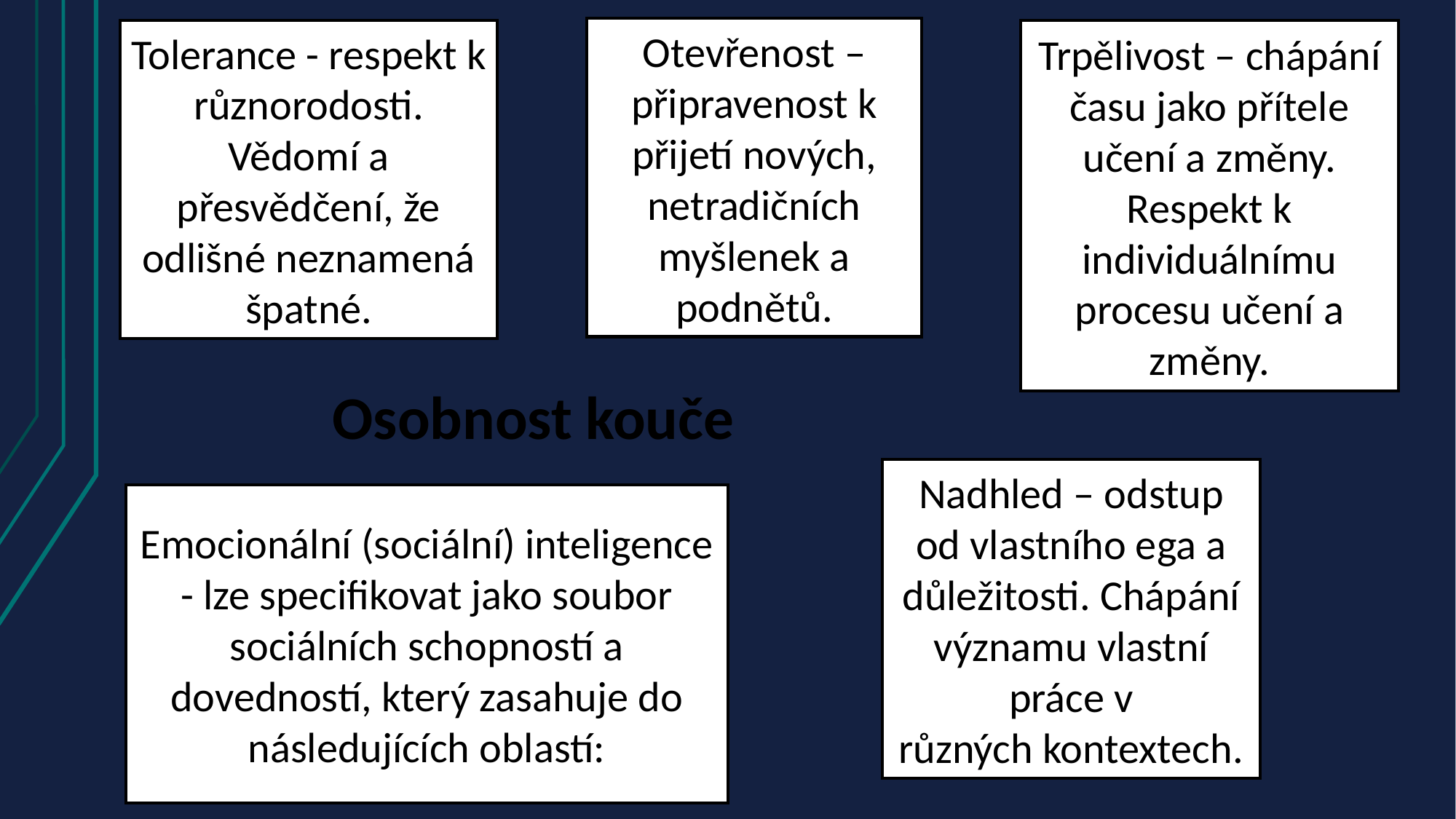

Otevřenost – připravenost k přijetí nových, netradičních myšlenek a podnětů.
Tolerance - respekt k různorodosti. Vědomí a přesvědčení, že odlišné neznamená
špatné.
Trpělivost – chápání času jako přítele učení a změny. Respekt k individuálnímu
procesu učení a změny.

# Osobnost kouče
Nadhled – odstup od vlastního ega a důležitosti. Chápání významu vlastní práce v
různých kontextech.
Emocionální (sociální) inteligence - lze specifikovat jako soubor sociálních schopností a dovedností, který zasahuje do
následujících oblastí: